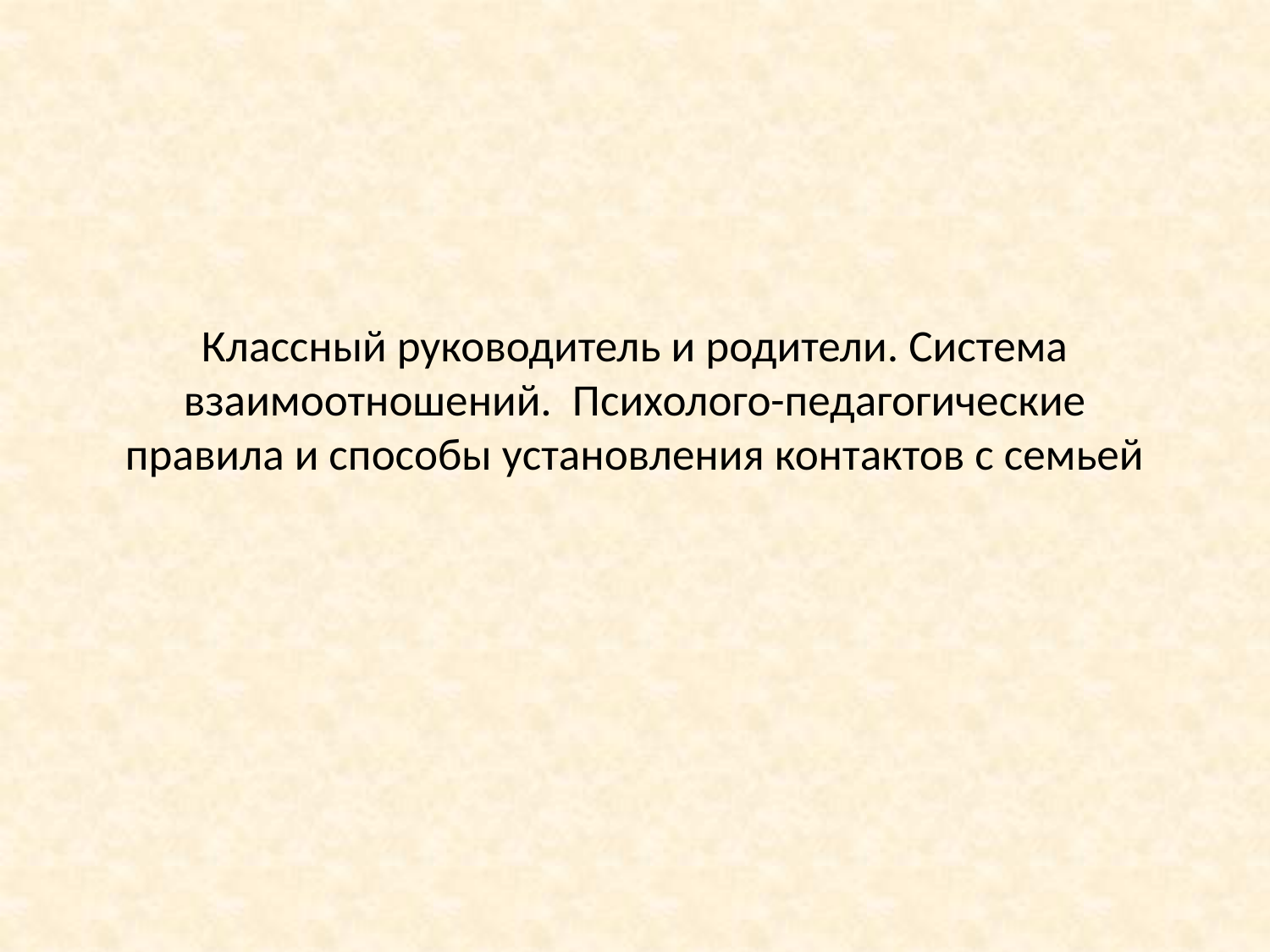

# Классный руководитель и родители. Система взаимоотношений.  Психолого-педагогические правила и способы установления контактов с семьей